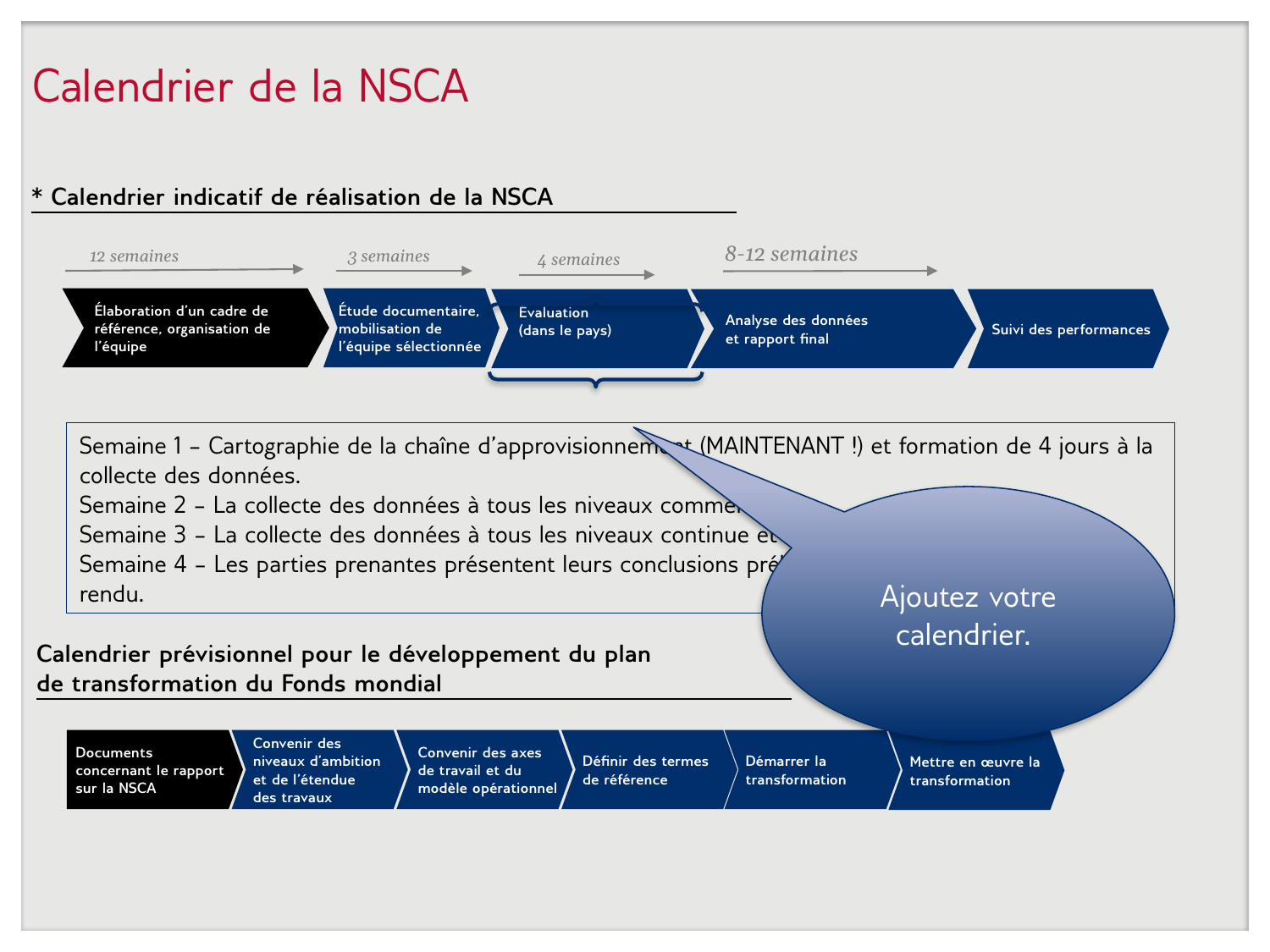

# Calendrier de la NSCA
* Calendrier indicatif de réalisation de la NSCA

8-12 semaines
12 semaines
3 semaines
4 semaines
Évaluation
(dans le pays)

Élaboration d’un cadre de référence, organisation de l’équipe

Étude documentaire, mobilisation de l’équipe sélectionnée

Analyse des données
et rapport final

Suivi des performances
Semaine 1 – Cartographie de la chaîne d’approvisionnement (MAINTENANT !) et formation de 4 jours à la collecte des données.
Semaine 2 – La collecte des données à tous les niveaux commence.
Semaine 3 – La collecte des données à tous les niveaux continue et se termine.
Semaine 4 – Les parties prenantes présentent leurs conclusions préliminaires (Date) dans un compte-rendu.
Ajoutez votre calendrier.
Calendrier prévisionnel pour le développement du plan
de transformation du Fonds mondial

Documents concernant le rapport sur la NSCA

Convenir des niveaux d’ambition et de l’étendue
des travaux

Convenir des axes
de travail et du modèle opérationnel

Définir des termes de référence

Démarrer la transformation

Mettre en œuvre la transformation